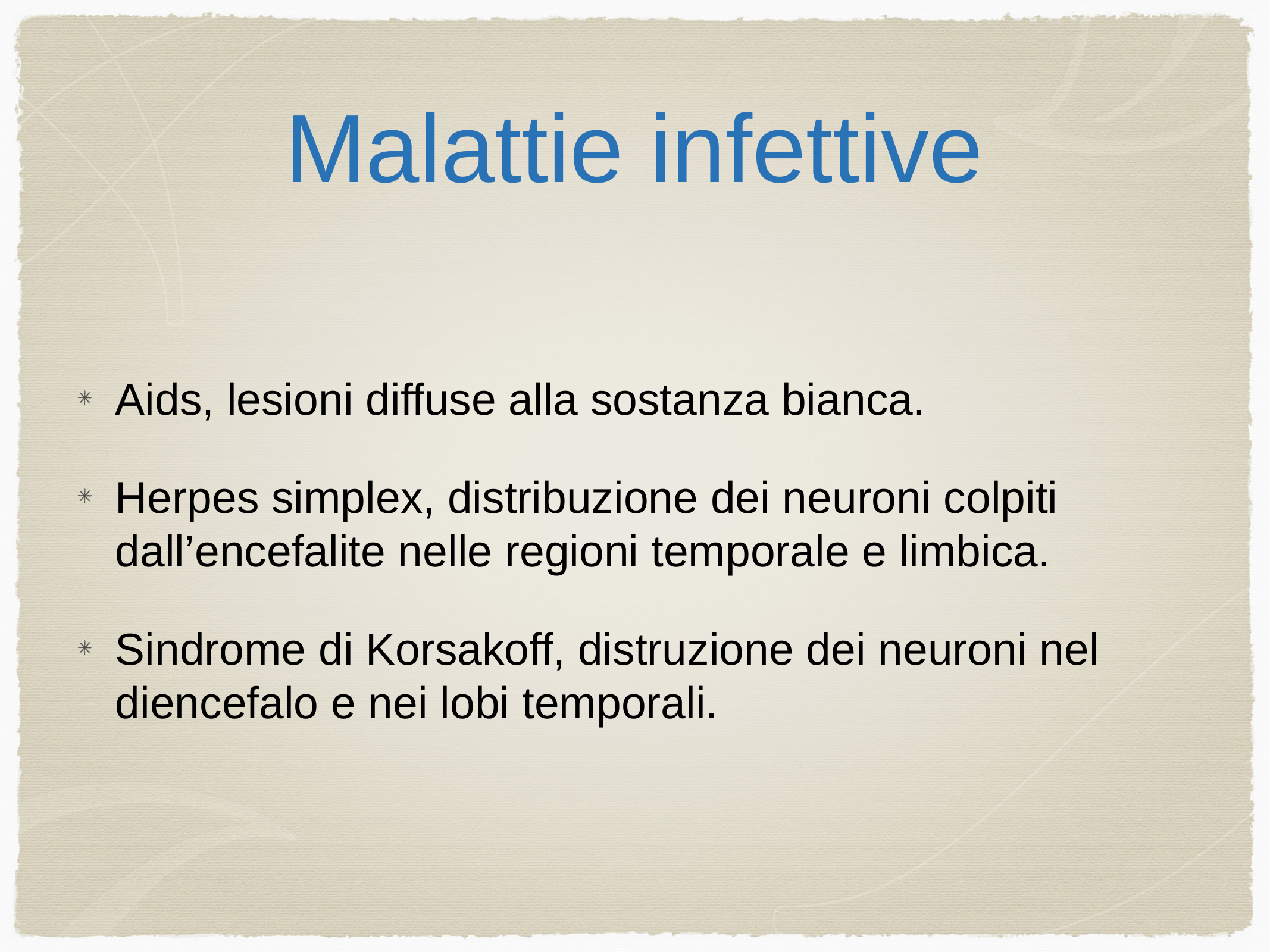

# Malattie infettive
Aids, lesioni diffuse alla sostanza bianca.
Herpes simplex, distribuzione dei neuroni colpiti dall’encefalite nelle regioni temporale e limbica.
Sindrome di Korsakoff, distruzione dei neuroni nel diencefalo e nei lobi temporali.